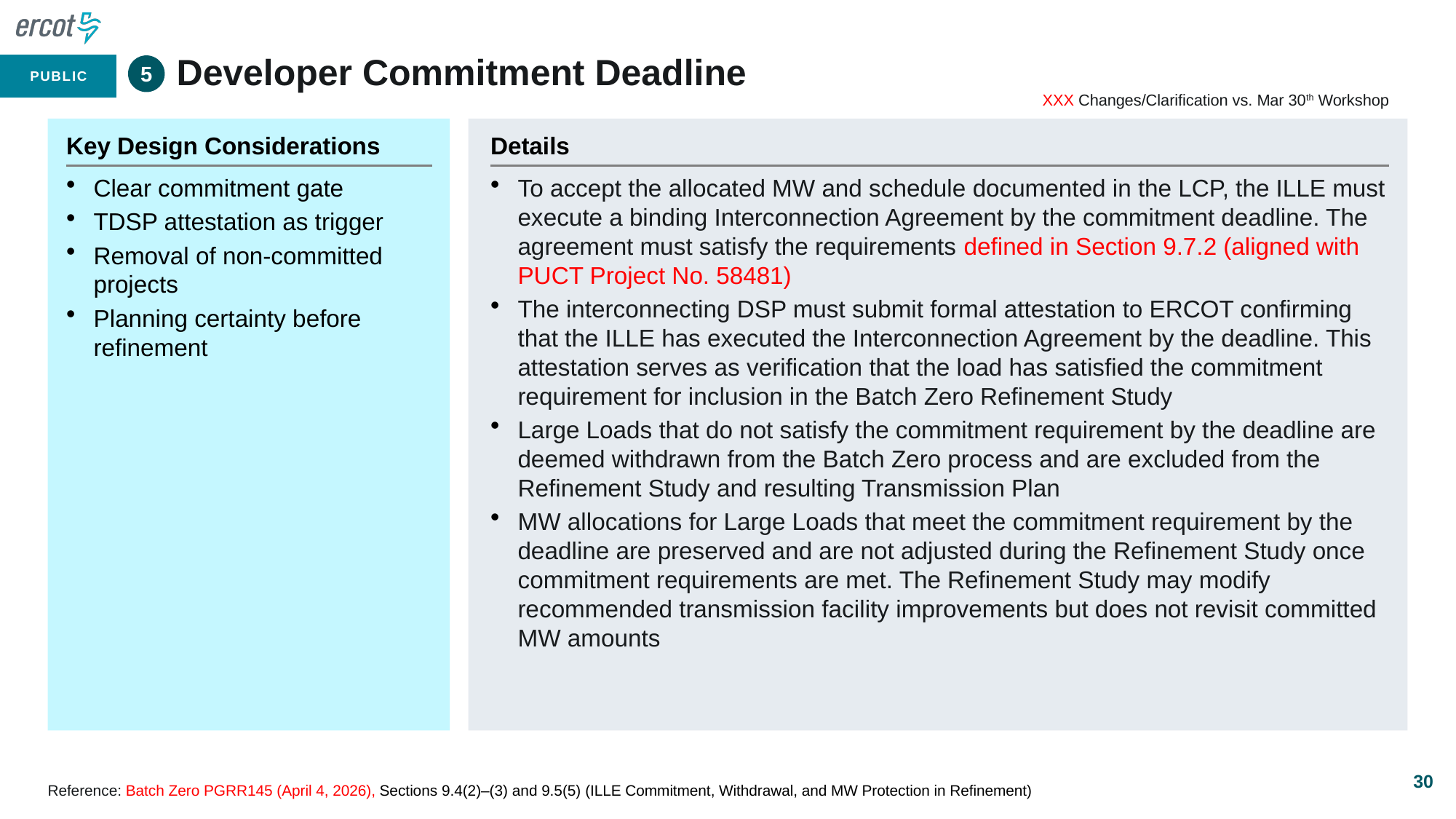

Developer Commitment Deadline
5
XXX Changes/Clarification vs. Mar 30th Workshop

Key Design Considerations
Details
Clear commitment gate
TDSP attestation as trigger
Removal of non-committed projects
Planning certainty before refinement
To accept the allocated MW and schedule documented in the LCP, the ILLE must execute a binding Interconnection Agreement by the commitment deadline. The agreement must satisfy the requirements defined in Section 9.7.2 (aligned with PUCT Project No. 58481)
The interconnecting DSP must submit formal attestation to ERCOT confirming that the ILLE has executed the Interconnection Agreement by the deadline. This attestation serves as verification that the load has satisfied the commitment requirement for inclusion in the Batch Zero Refinement Study
Large Loads that do not satisfy the commitment requirement by the deadline are deemed withdrawn from the Batch Zero process and are excluded from the Refinement Study and resulting Transmission Plan
MW allocations for Large Loads that meet the commitment requirement by the deadline are preserved and are not adjusted during the Refinement Study once commitment requirements are met. The Refinement Study may modify recommended transmission facility improvements but does not revisit committed MW amounts
30
Reference: Batch Zero PGRR145 (April 4, 2026), Sections 9.4(2)–(3) and 9.5(5) (ILLE Commitment, Withdrawal, and MW Protection in Refinement)